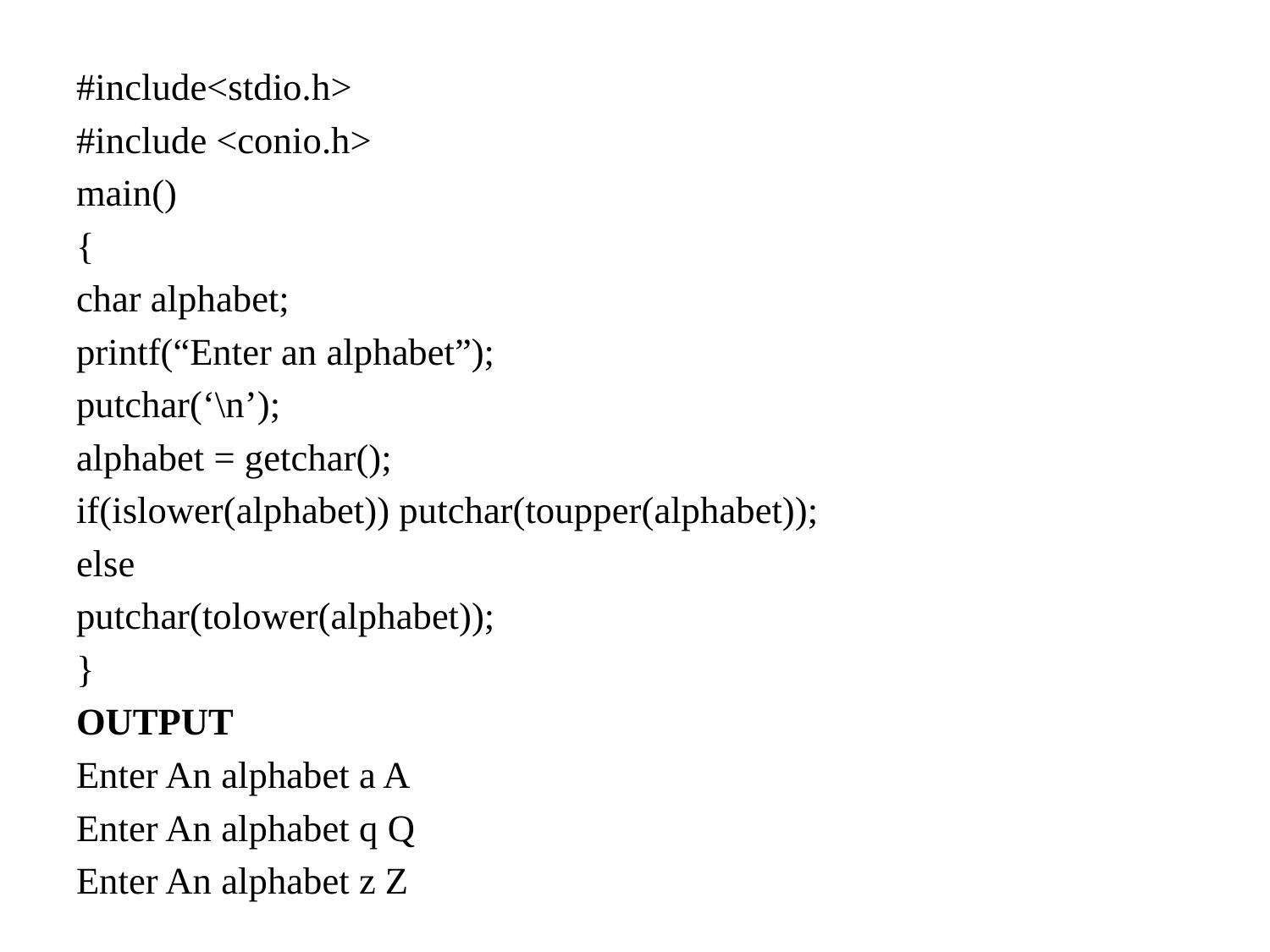

#include<stdio.h>
#include <conio.h>
main()
{
char alphabet;
printf(“Enter an alphabet”);
putchar(‘\n’);
alphabet = getchar();
if(islower(alphabet)) putchar(toupper(alphabet));
else
putchar(tolower(alphabet));
}
OUTPUT
Enter An alphabet a A
Enter An alphabet q Q
Enter An alphabet z Z